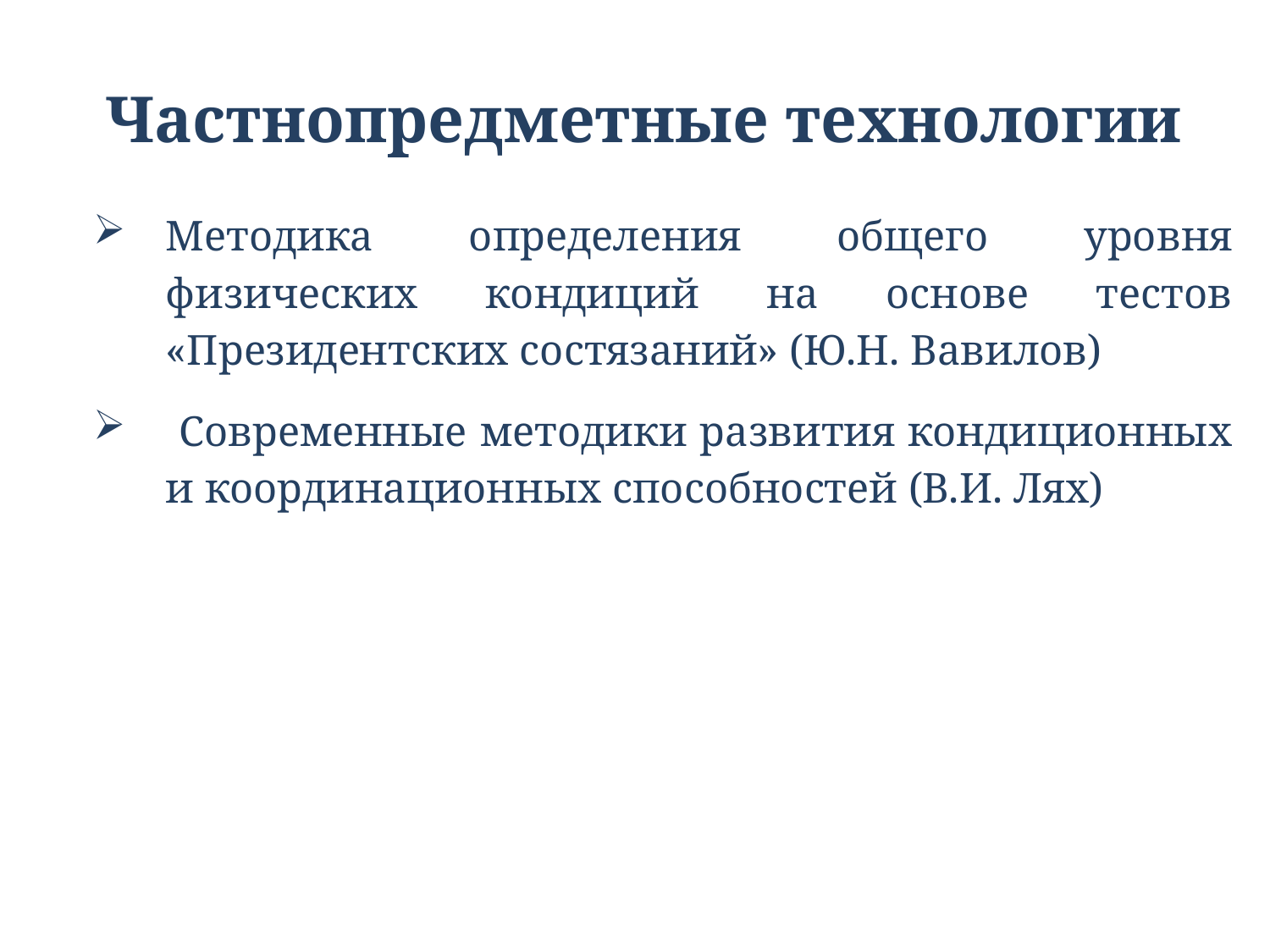

# Частнопредметные технологии
Методика определения общего уровня физических кондиций на основе тестов «Президентских состязаний» (Ю.Н. Вавилов)
 Современные методики развития кондиционных и координационных способностей (В.И. Лях)